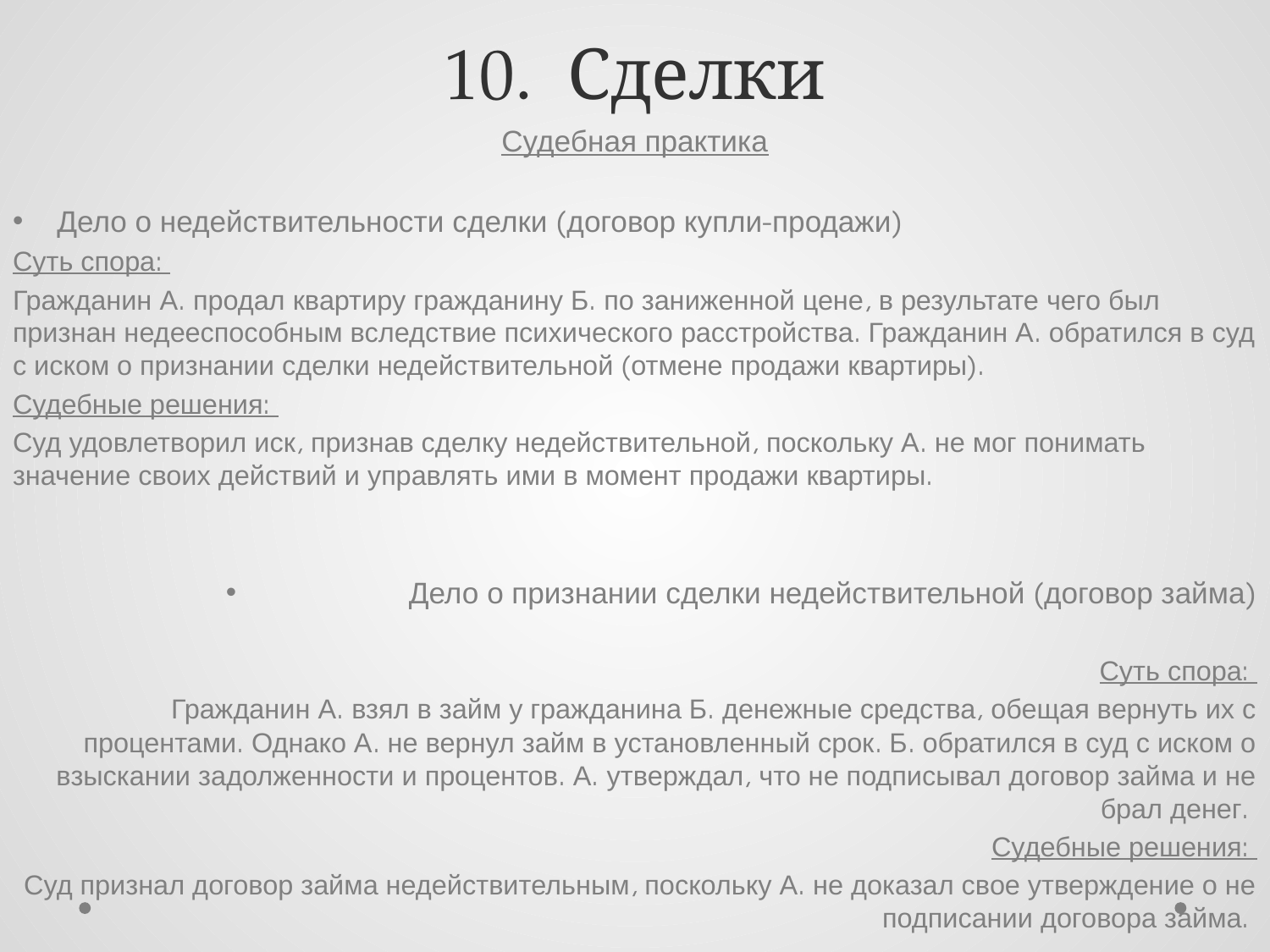

# 10.  Сделки
Судебная практика

Дело о недействительности сделки (договор купли-продажи)
Суть спора:
Гражданин А. продал квартиру гражданину Б. по заниженной цене, в результате чего был признан недееспособным вследствие психического расстройства. Гражданин А. обратился в суд с иском о признании сделки недействительной (отмене продажи квартиры).
Судебные решения:
Суд удовлетворил иск, признав сделку недействительной, поскольку А. не мог понимать значение своих действий и управлять ими в момент продажи квартиры.

Дело о признании сделки недействительной (договор займа)

Суть спора:
Гражданин А. взял в займ у гражданина Б. денежные средства, обещая вернуть их с процентами. Однако А. не вернул займ в установленный срок. Б. обратился в суд с иском о взыскании задолженности и процентов. А. утверждал, что не подписывал договор займа и не брал денег.
Судебные решения:
Суд признал договор займа недействительным, поскольку А. не доказал свое утверждение о не подписании договора займа.